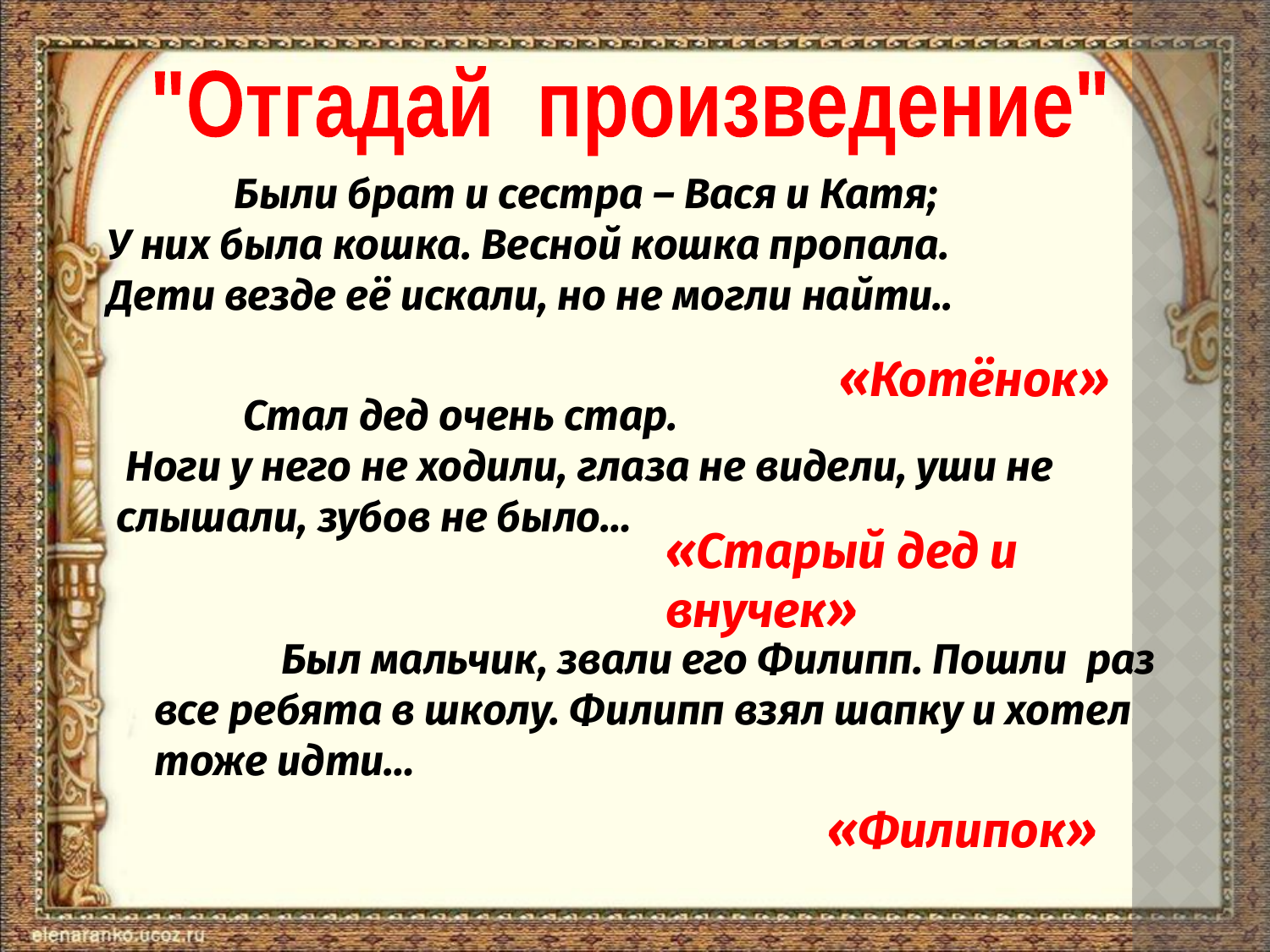

"Отгадай  произведение"
	Были брат и сестра – Вася и Катя;
У них была кошка. Весной кошка пропала.
Дети везде её искали, но не могли найти..
 «Котёнок»
	Стал дед очень стар.
 Ноги у него не ходили, глаза не видели, уши не слышали, зубов не было…
«Старый дед и внучек»
	Был мальчик, звали его Филипп. Пошли  раз все ребята в школу. Филипп взял шапку и хотел тоже идти…
«Филипок»